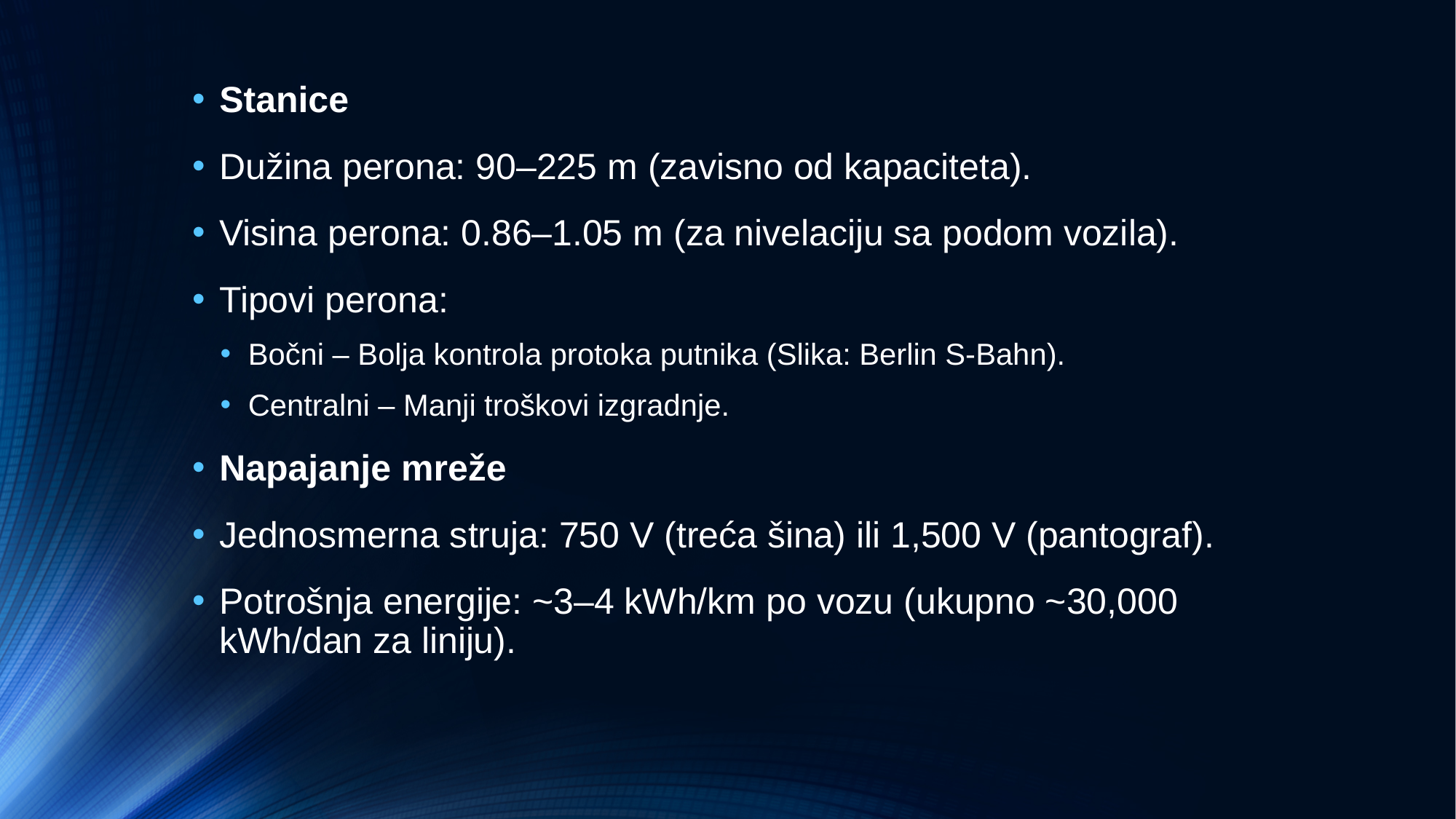

Stanice
Dužina perona: 90–225 m (zavisno od kapaciteta).
Visina perona: 0.86–1.05 m (za nivelaciju sa podom vozila).
Tipovi perona:
Bočni – Bolja kontrola protoka putnika (Slika: Berlin S-Bahn).
Centralni – Manji troškovi izgradnje.
Napajanje mreže
Jednosmerna struja: 750 V (treća šina) ili 1,500 V (pantograf).
Potrošnja energije: ~3–4 kWh/km po vozu (ukupno ~30,000 kWh/dan za liniju).